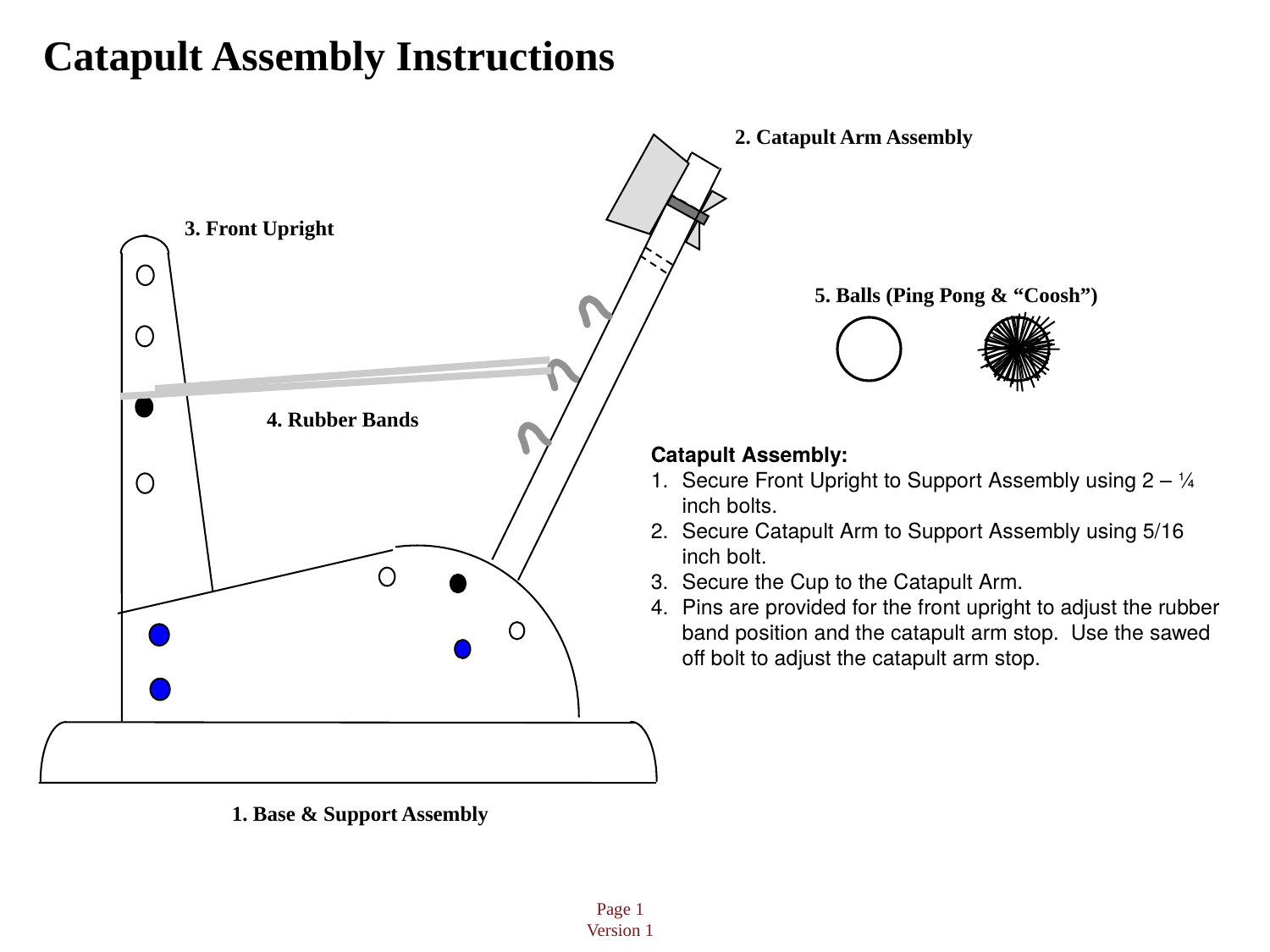

Catapult Assembly Instructions
2. Catapult Arm Assembly

3. Front Upright

5. Balls (Ping Pong & “Coosh”)

4. Rubber Bands

Catapult Assembly:
Secure Front Upright to Support Assembly using 2 – ¼ inch bolts.
Secure Catapult Arm to Support Assembly using 5/16 inch bolt.
Secure the Cup to the Catapult Arm.
Pins are provided for the front upright to adjust the rubber band position and the catapult arm stop.  Use the sawed off bolt to adjust the catapult arm stop.

1. Base & Support Assembly